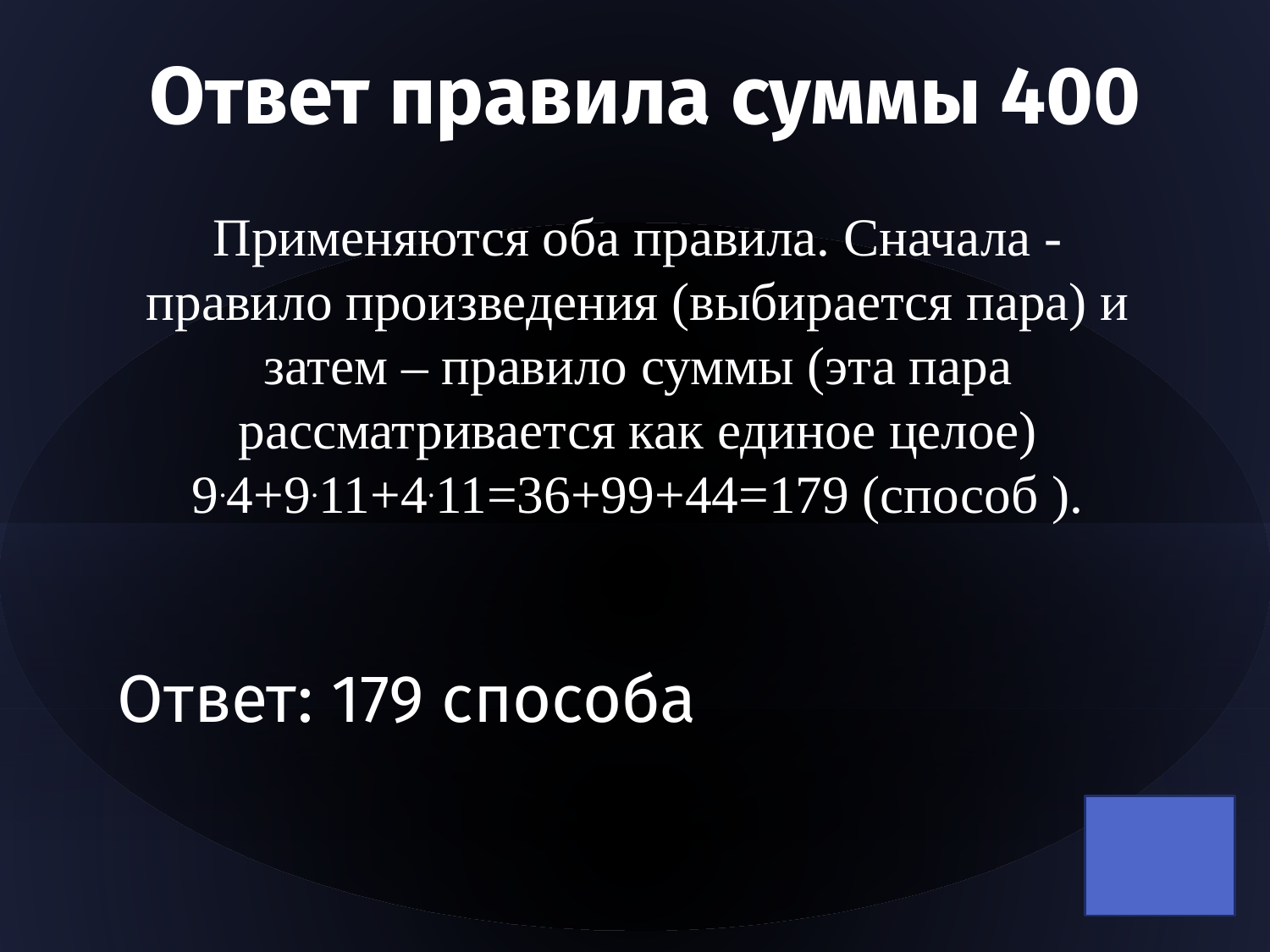

# Ответ правила суммы 400
Применяются оба правила. Сначала - правило произведения (выбирается пара) и затем – правило суммы (эта пара рассматривается как единое целое) 9.4+9.11+4.11=36+99+44=179 (способ ).

Ответ: 179 способа